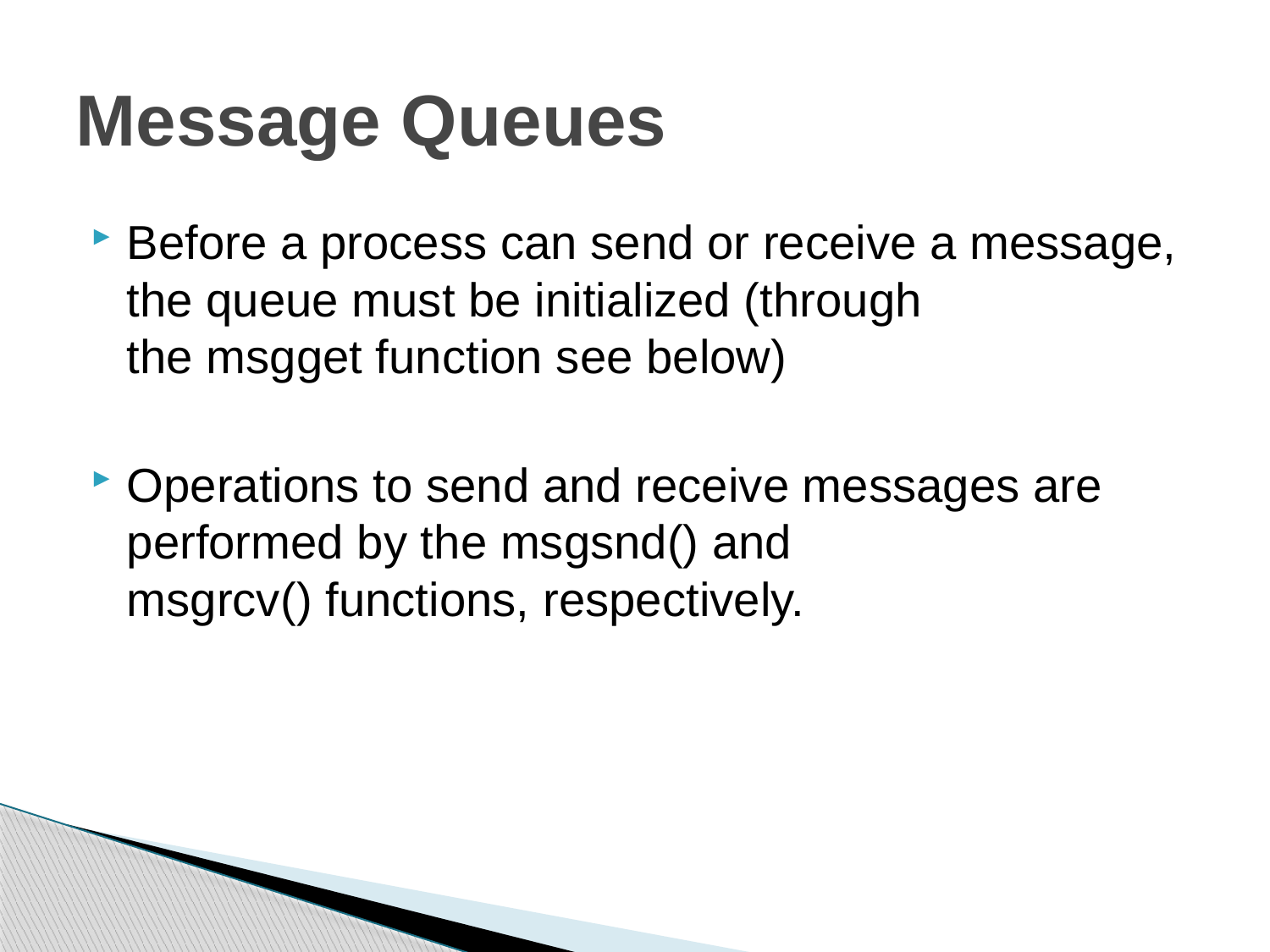

# Message Queues
Before a process can send or receive a message, the queue must be initialized (through the msgget function see below)

Operations to send and receive messages are performed by the msgsnd() and msgrcv() functions, respectively.